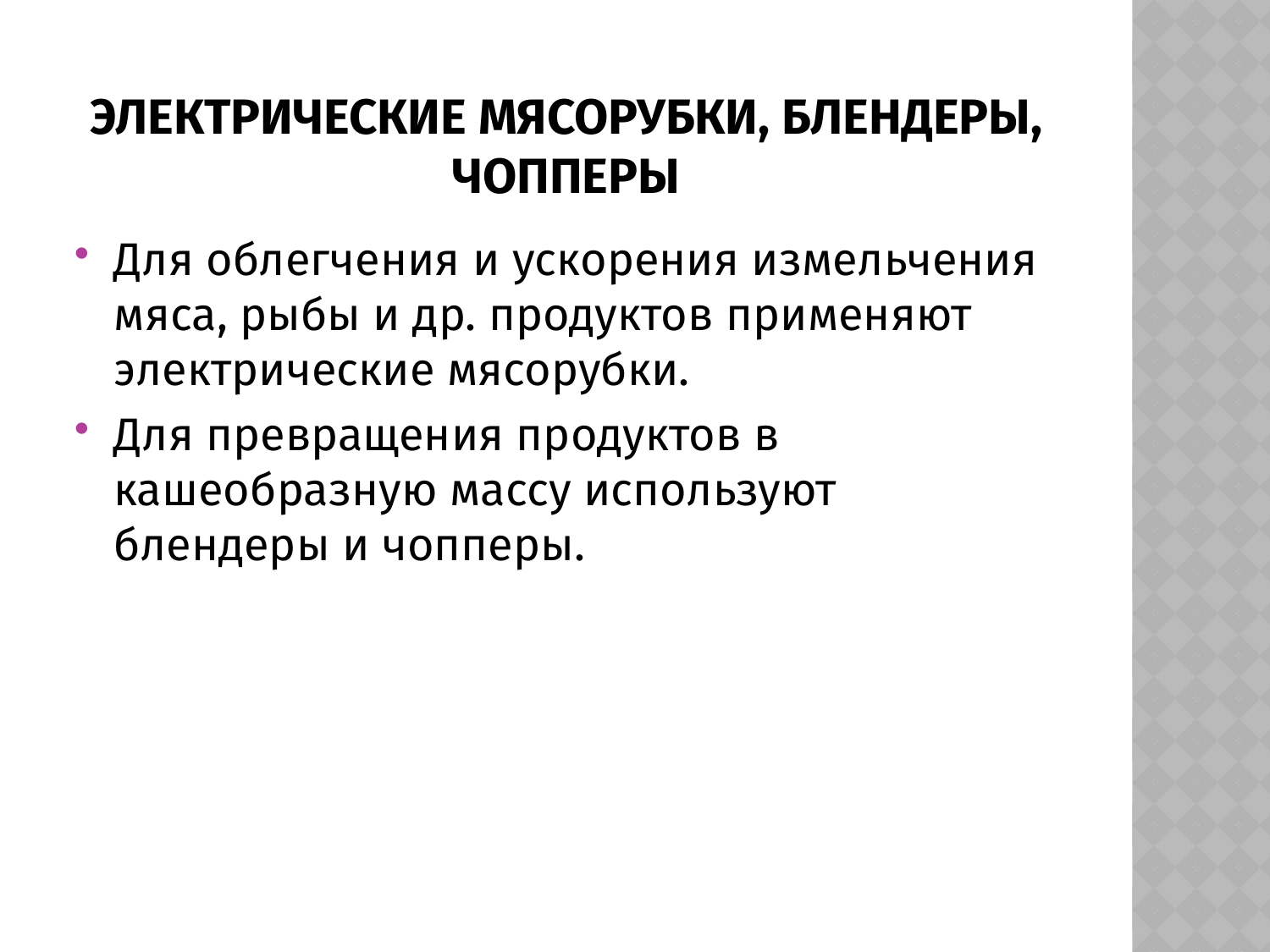

# Электрические мясорубки, блендеры, чопперы
Для облегчения и ускорения измельчения мяса, рыбы и др. продуктов применяют электрические мясорубки.
Для превращения продуктов в кашеобразную массу используют блендеры и чопперы.